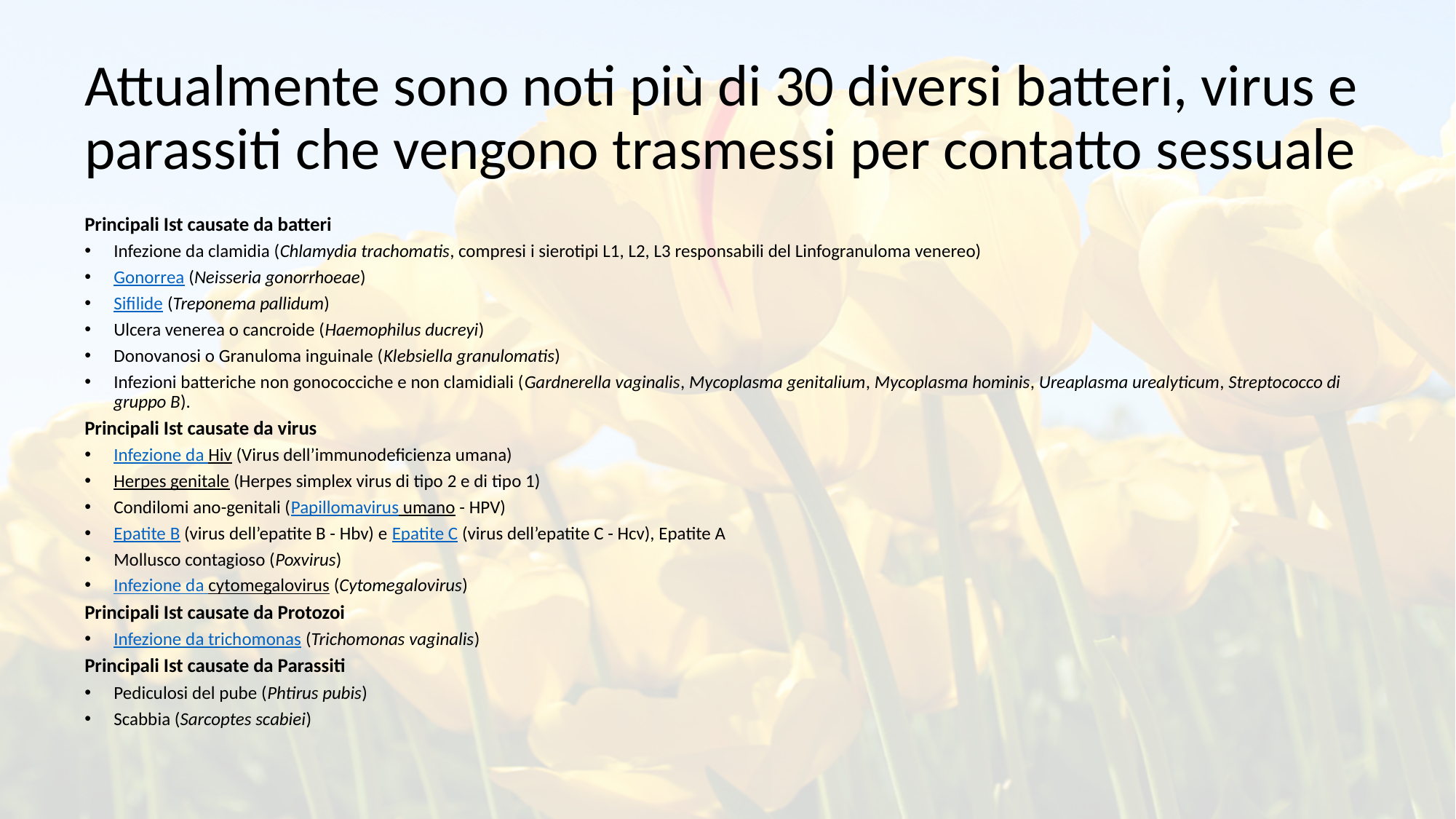

Attualmente sono noti più di 30 diversi batteri, virus e parassiti che vengono trasmessi per contatto sessuale

Principali Ist causate da batteri
Infezione da clamidia (Chlamydia trachomatis, compresi i sierotipi L1, L2, L3 responsabili del Linfogranuloma venereo)
Gonorrea (Neisseria gonorrhoeae)
Sifilide (Treponema pallidum)
Ulcera venerea o cancroide (Haemophilus ducreyi)
Donovanosi o Granuloma inguinale (Klebsiella granulomatis)
Infezioni batteriche non gonococciche e non clamidiali (Gardnerella vaginalis, Mycoplasma genitalium, Mycoplasma hominis, Ureaplasma urealyticum, Streptococco di gruppo B).
Principali Ist causate da virus
Infezione da Hiv (Virus dell’immunodeficienza umana)
Herpes genitale (Herpes simplex virus di tipo 2 e di tipo 1)
Condilomi ano-genitali (Papillomavirus umano - HPV)
Epatite B (virus dell’epatite B - Hbv) e Epatite C (virus dell’epatite C - Hcv), Epatite A
Mollusco contagioso (Poxvirus)
Infezione da cytomegalovirus (Cytomegalovirus)
Principali Ist causate da Protozoi
Infezione da trichomonas (Trichomonas vaginalis)
Principali Ist causate da Parassiti
Pediculosi del pube (Phtirus pubis)
Scabbia (Sarcoptes scabiei)